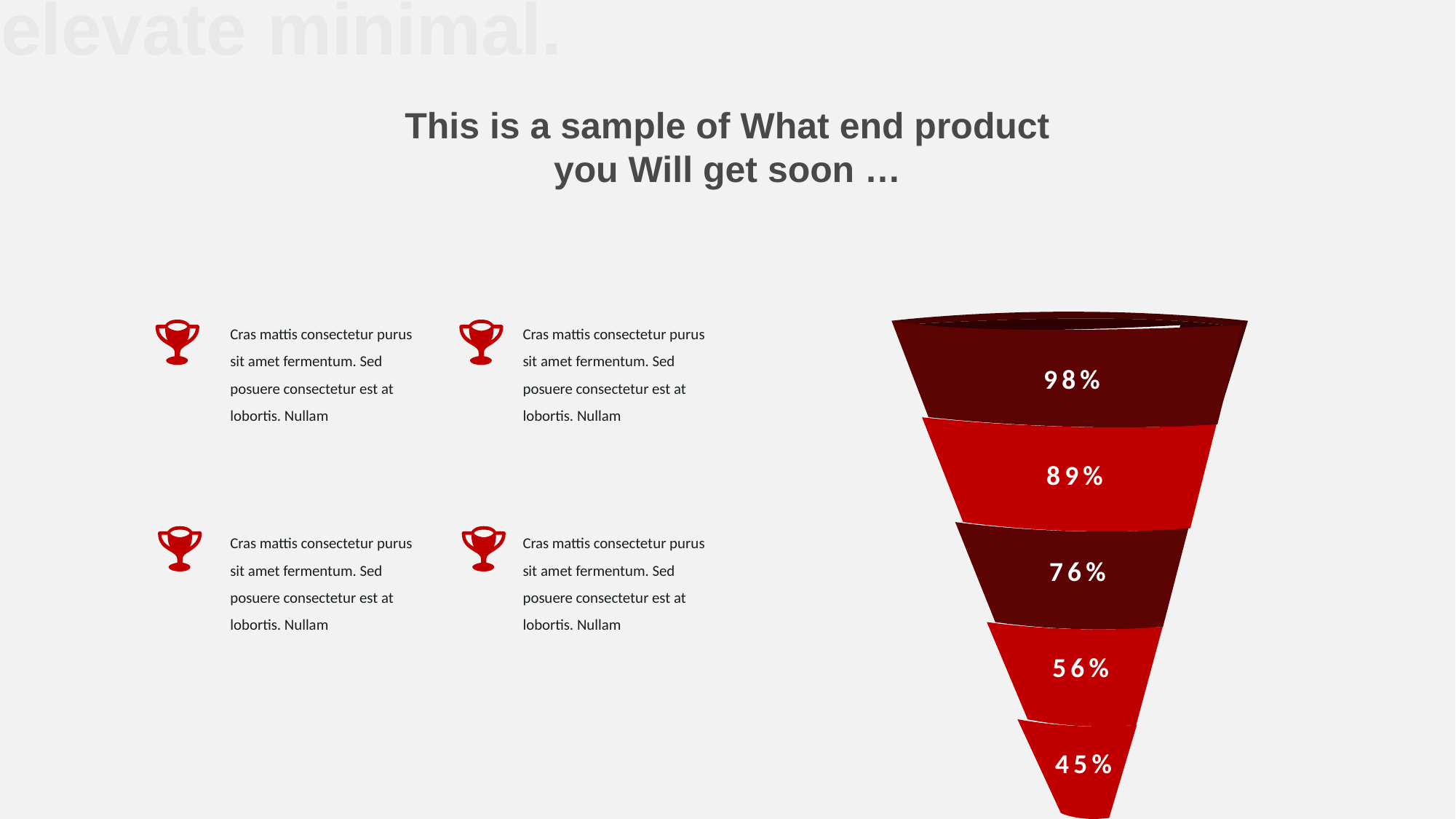

elevate minimal.
This is a sample of What end product you Will get soon …
Cras mattis consectetur purus sit amet fermentum. Sed posuere consectetur est at lobortis. Nullam
Cras mattis consectetur purus sit amet fermentum. Sed posuere consectetur est at lobortis. Nullam

98%

89%
Cras mattis consectetur purus sit amet fermentum. Sed posuere consectetur est at lobortis. Nullam
Cras mattis consectetur purus sit amet fermentum. Sed posuere consectetur est at lobortis. Nullam

76%

56%

45%